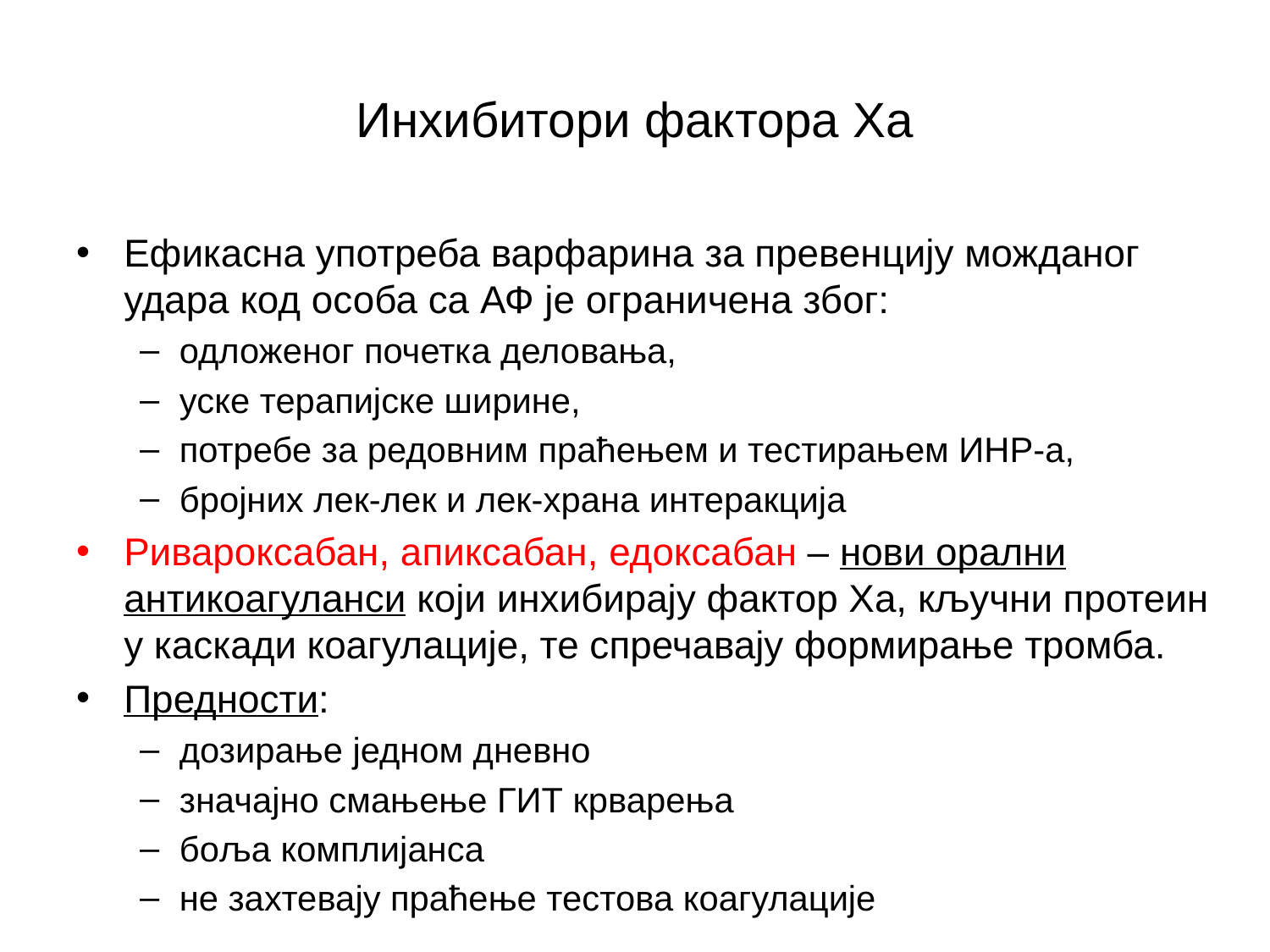

# Инхибитори фактора Ха
Ефикасна употреба варфарина за превенцију можданог удара код особа са АФ је ограничена због:
одложеног почетка деловања,
уске терапијске ширине,
потребе за редовним праћењем и тестирањем ИНР-а,
бројних лек-лек и лек-храна интеракција
Ривароксабан, aпиксабан, едоксабан – нови орални антикоагуланси који инхибирају фактор Ха, кључни протеин у каскади коагулације, те спречавају формирање тромба.
Предности:
дозирање једном дневно
значајно смањење ГИТ крварења
боља комплијанса
не захтевају праћење тестова коагулације